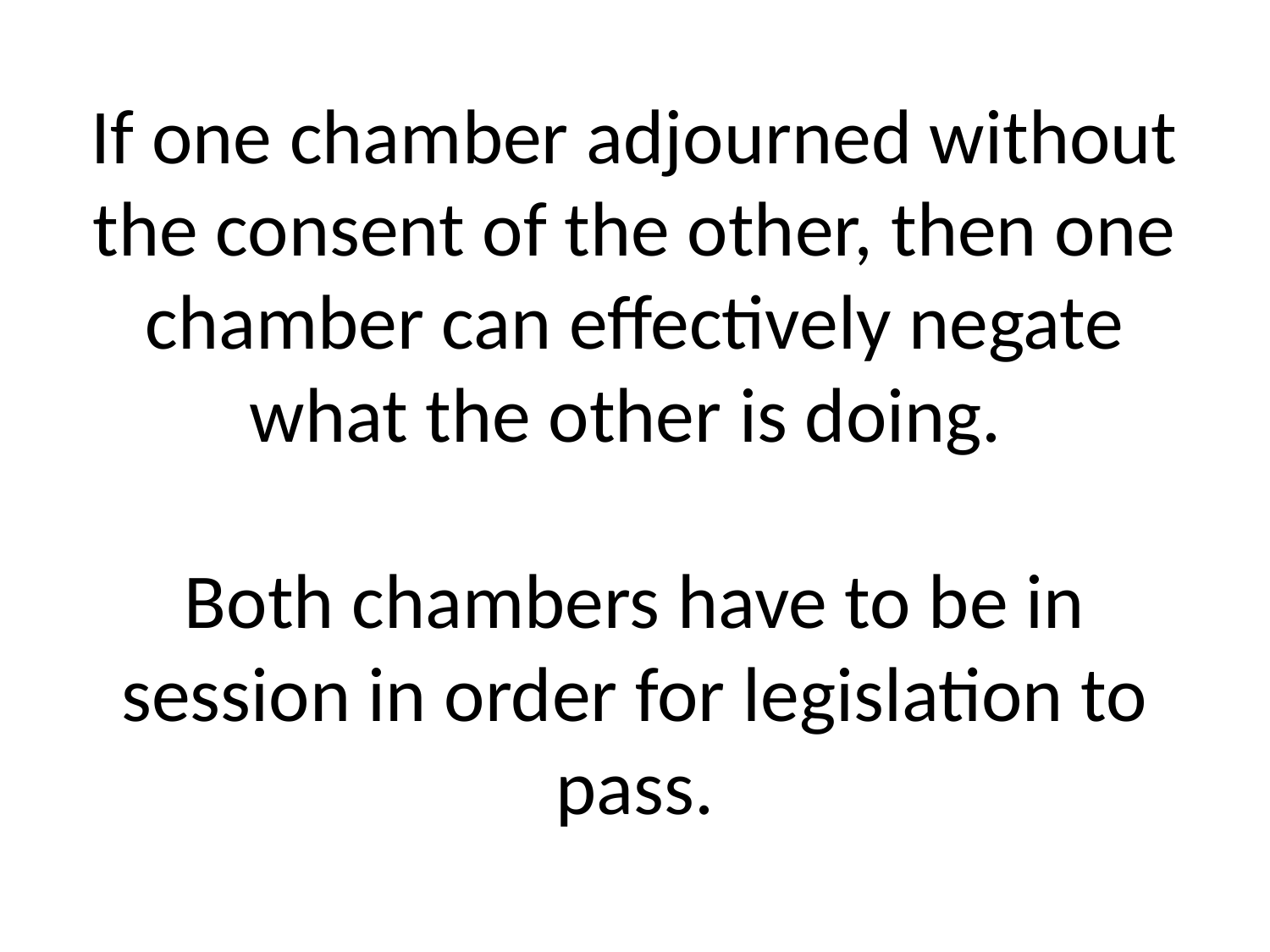

# If one chamber adjourned without the consent of the other, then one chamber can effectively negate what the other is doing. Both chambers have to be in session in order for legislation to pass.